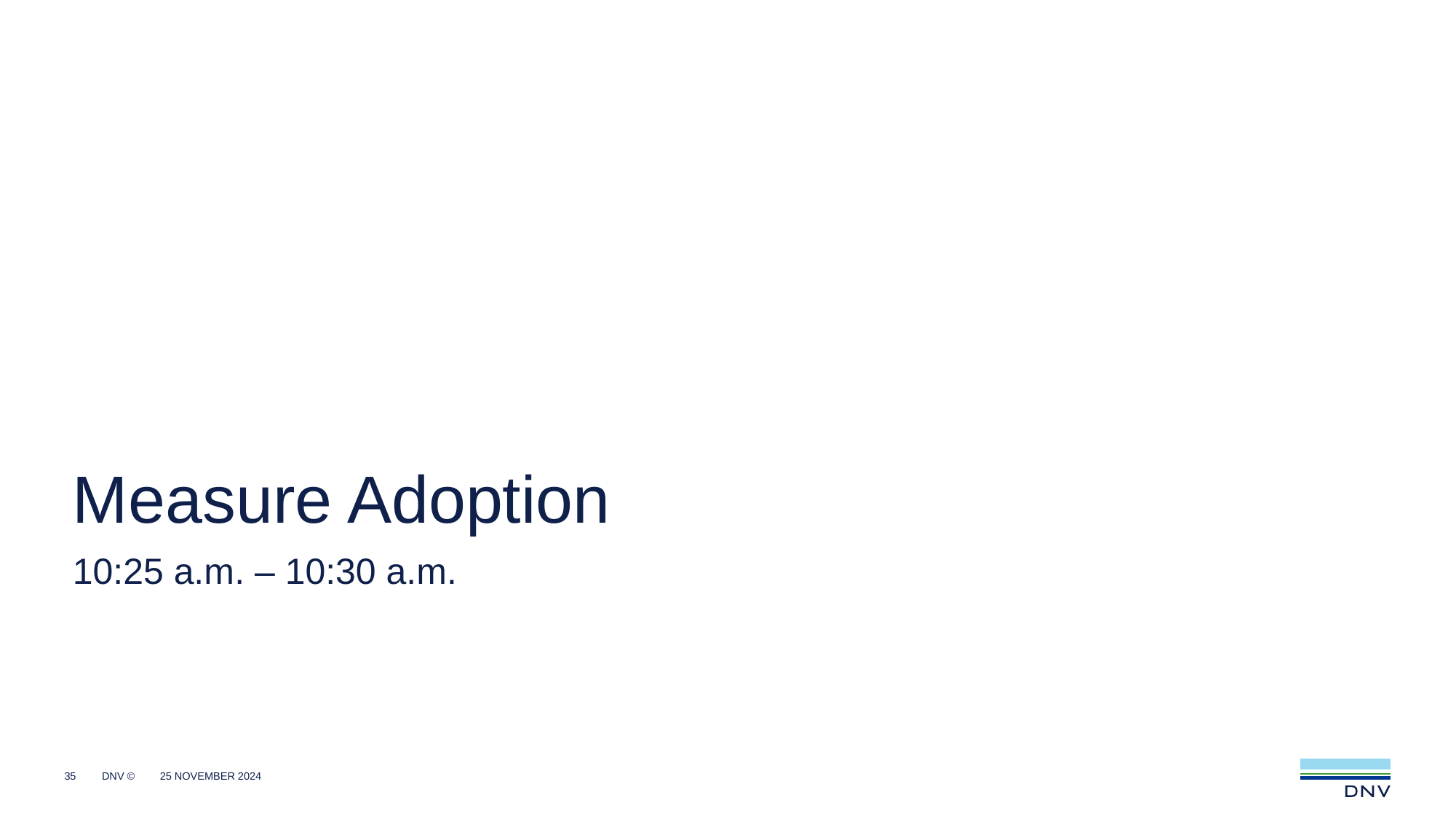

# Measure Adoption
10:25 a.m. – 10:30 a.m.

35